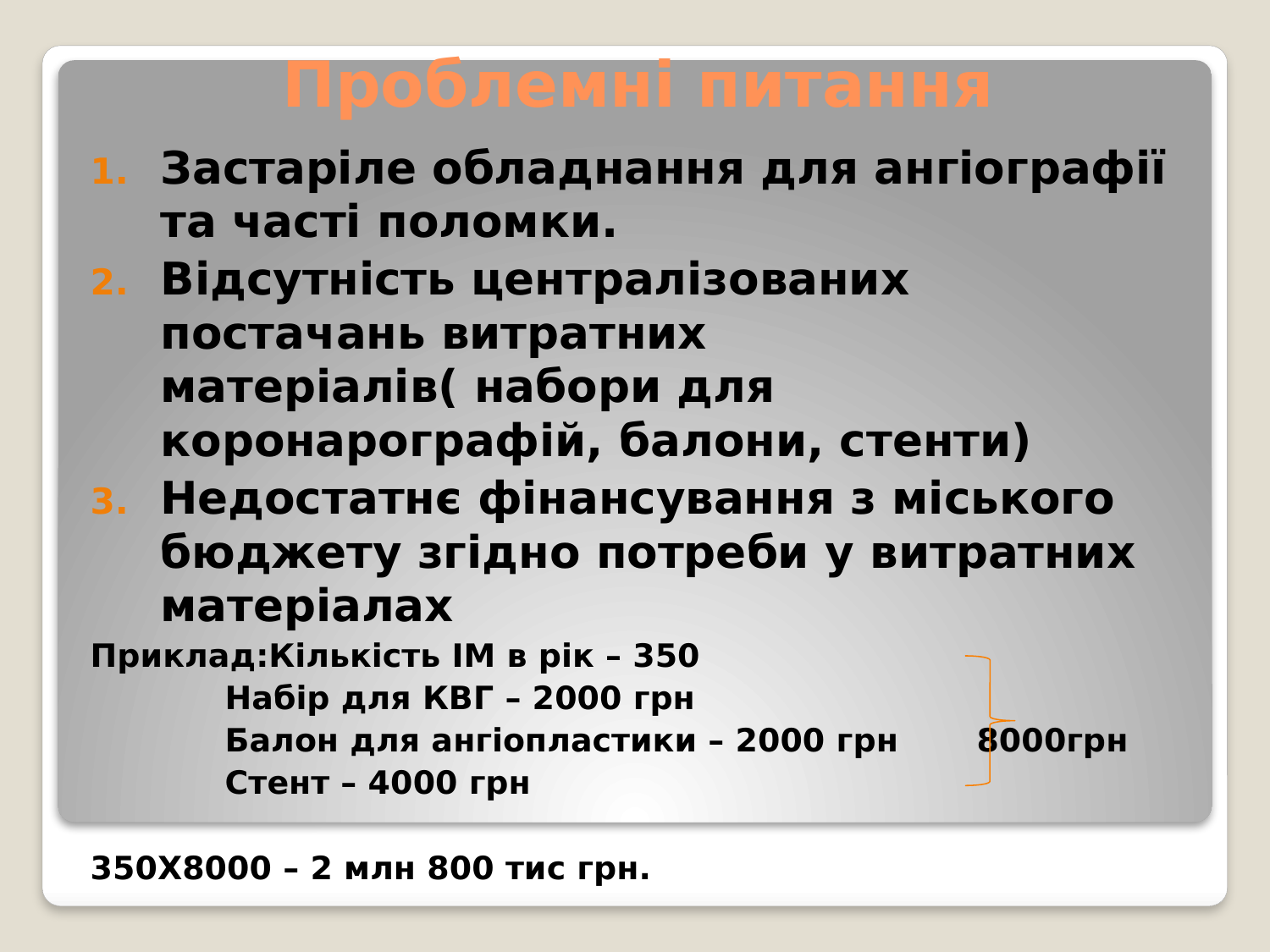

# Проблемні питання
Застаріле обладнання для ангіографії та часті поломки.
Відсутність централізованих постачань витратних матеріалів( набори для коронарографій, балони, стенти)
Недостатнє фінансування з міського бюджету згідно потреби у витратних матеріалах
Приклад:Кількість ІМ в рік – 350
            Набір для КВГ – 2000 грн
            Балон для ангіопластики – 2000 грн       8000грн
            Стент – 4000 грн

350Х8000 – 2 млн 800 тис грн.